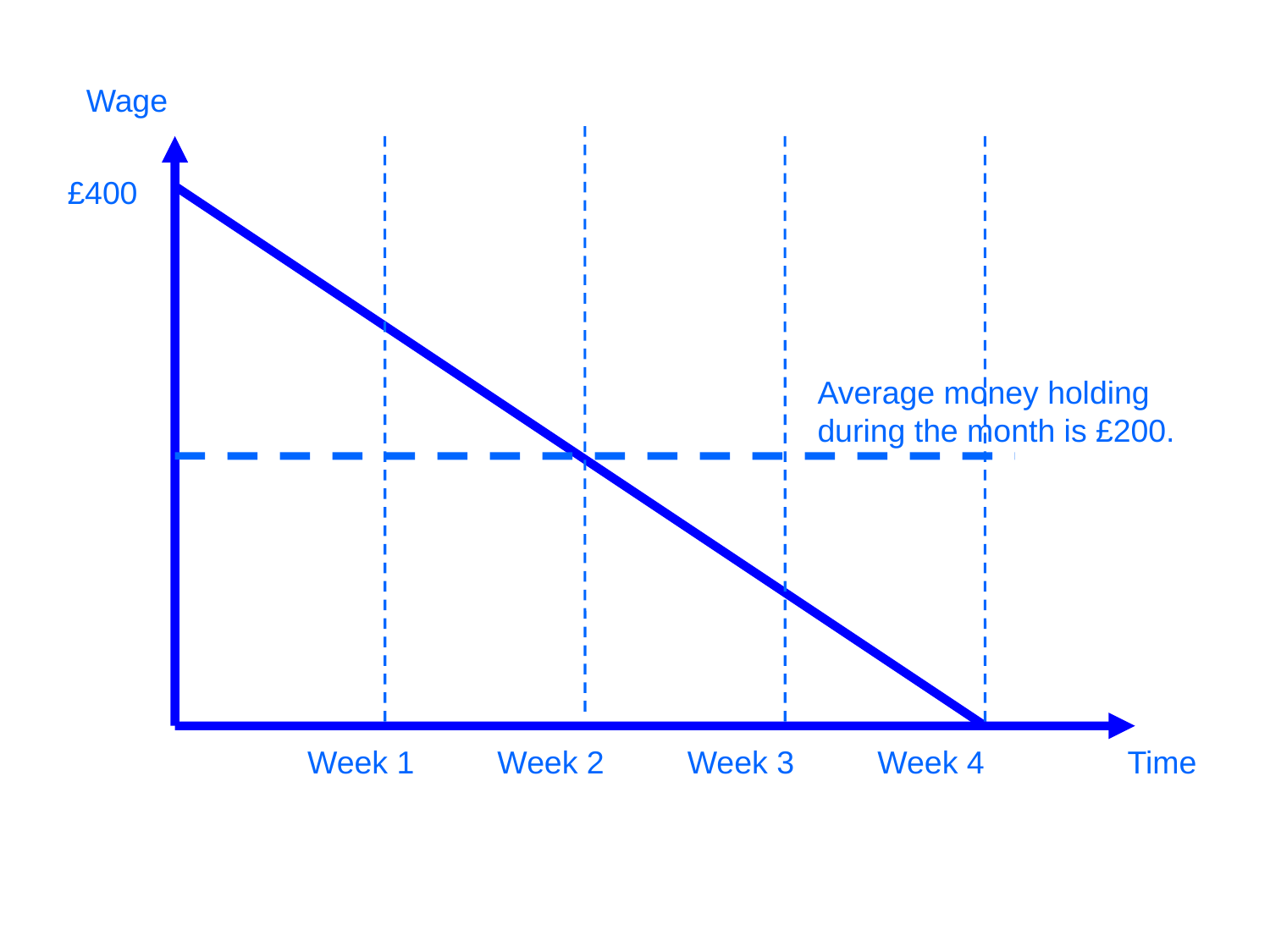

Wage

£400

Average money holding during the month is £200.

Week 1
Week 2
Week 3
Week 4
Time